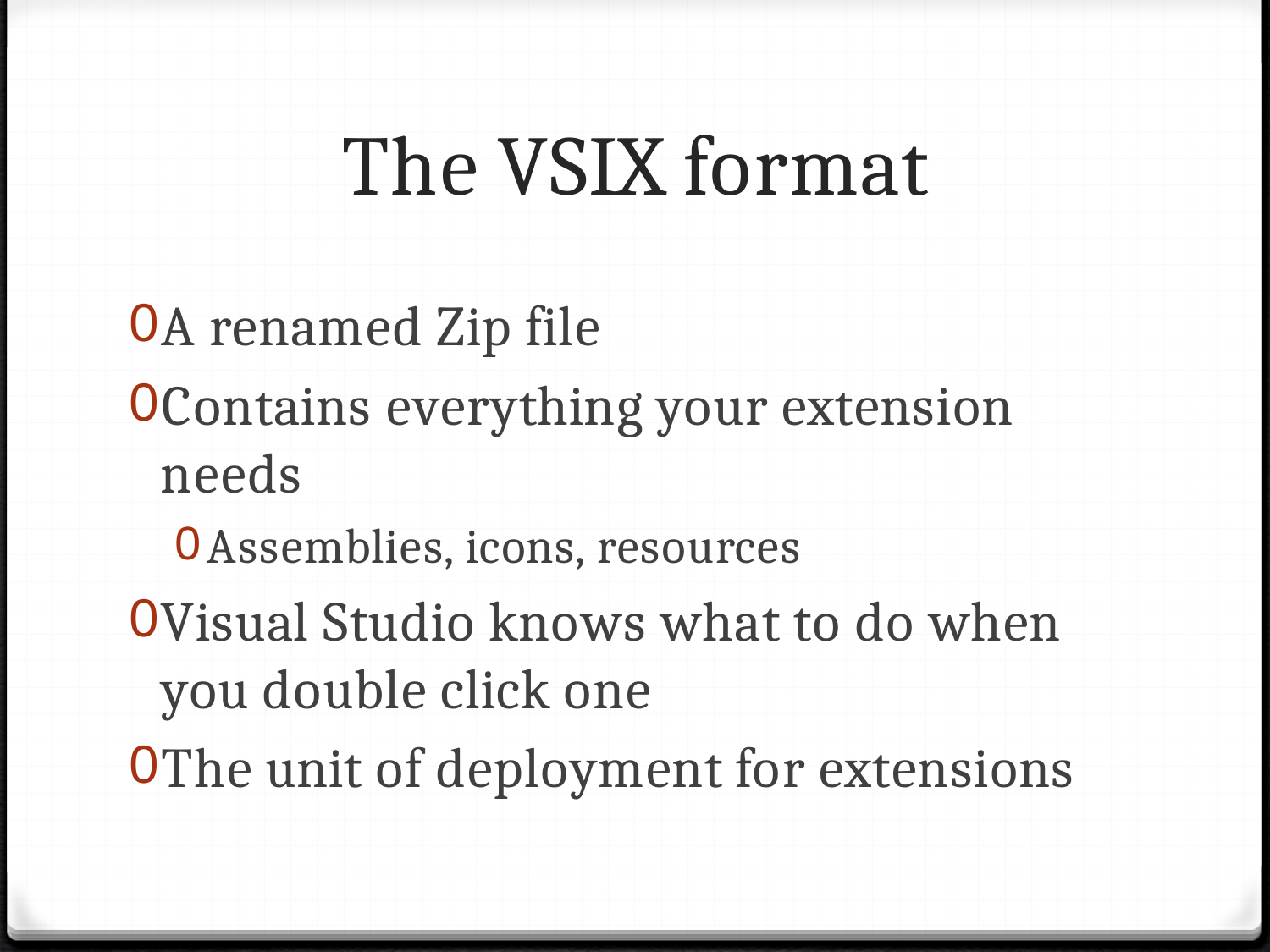

# The VSIX format
A renamed Zip file
Contains everything your extension needs
Assemblies, icons, resources
Visual Studio knows what to do when you double click one
The unit of deployment for extensions